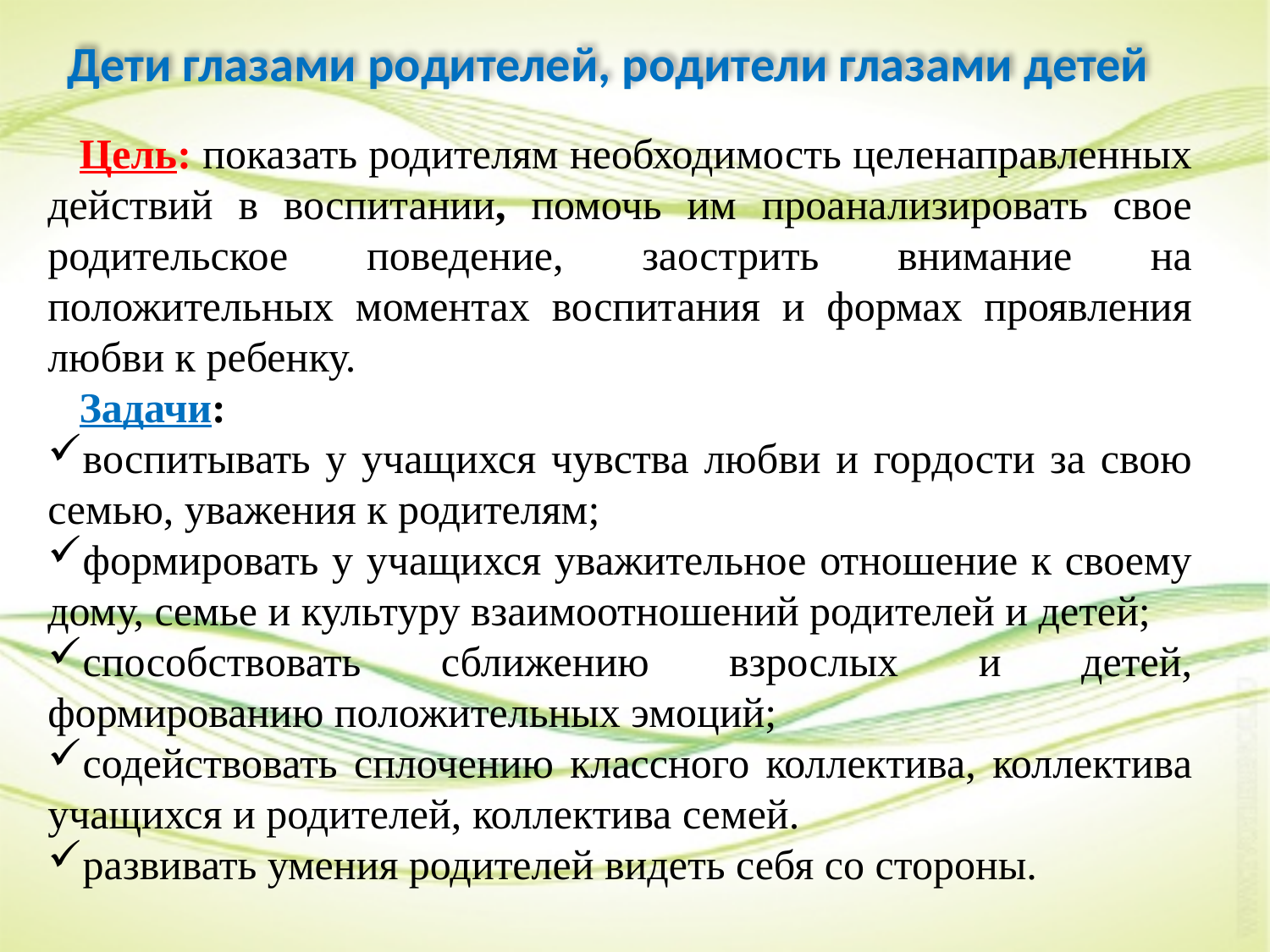

Дети глазами родителей, родители глазами детей
Цель: показать родителям необходимость целенаправленных действий в воспитании, помочь им проанализировать свое родительское поведение, заострить внимание на положительных моментах воспитания и формах проявления любви к ребенку.
Задачи:
воспитывать у учащихся чувства любви и гордости за свою семью, уважения к родителям;
формировать у учащихся уважительное отношение к своему дому, семье и культуру взаимоотношений родителей и детей;
способствовать сближению взрослых и детей, формированию положительных эмоций;
содействовать сплочению классного коллектива, коллектива учащихся и родителей, коллектива семей.
развивать умения родителей видеть себя со стороны.